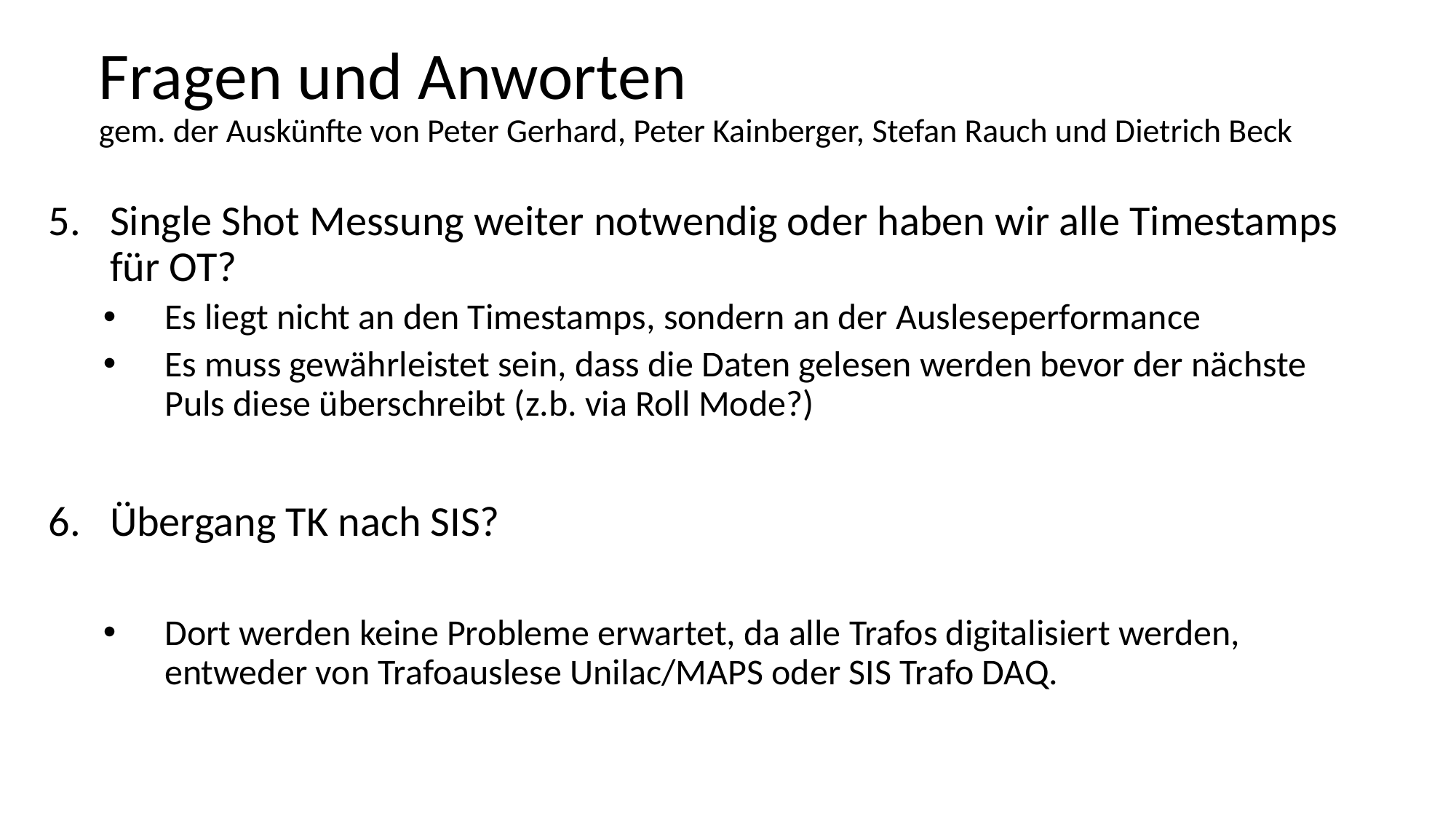

# Fragen und Anworten gem. der Auskünfte von Peter Gerhard, Peter Kainberger, Stefan Rauch und Dietrich Beck
Single Shot Messung weiter notwendig oder haben wir alle Timestamps für OT?
Es liegt nicht an den Timestamps, sondern an der Ausleseperformance
Es muss gewährleistet sein, dass die Daten gelesen werden bevor der nächste Puls diese überschreibt (z.b. via Roll Mode?)

Übergang TK nach SIS?

Dort werden keine Probleme erwartet, da alle Trafos digitalisiert werden, entweder von Trafoauslese Unilac/MAPS oder SIS Trafo DAQ.